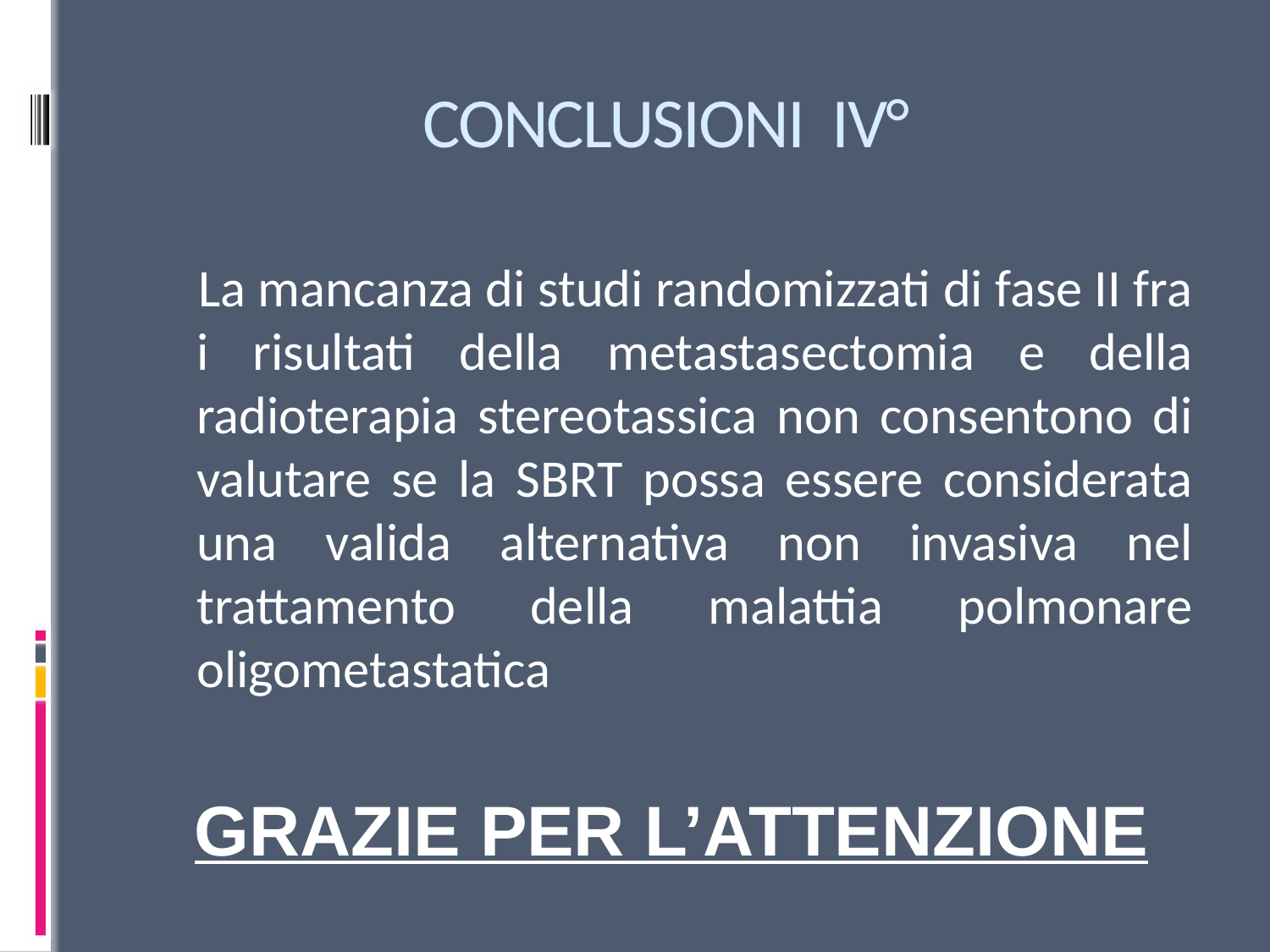

# CONCLUSIONI  IV°
    La mancanza di studi randomizzati di fase II fra i risultati della metastasectomia e della radioterapia stereotassica non consentono di valutare se la SBRT possa essere considerata una valida alternativa non invasiva nel trattamento della malattia polmonare oligometastatica

GRAZIE PER L’ATTENZIONE